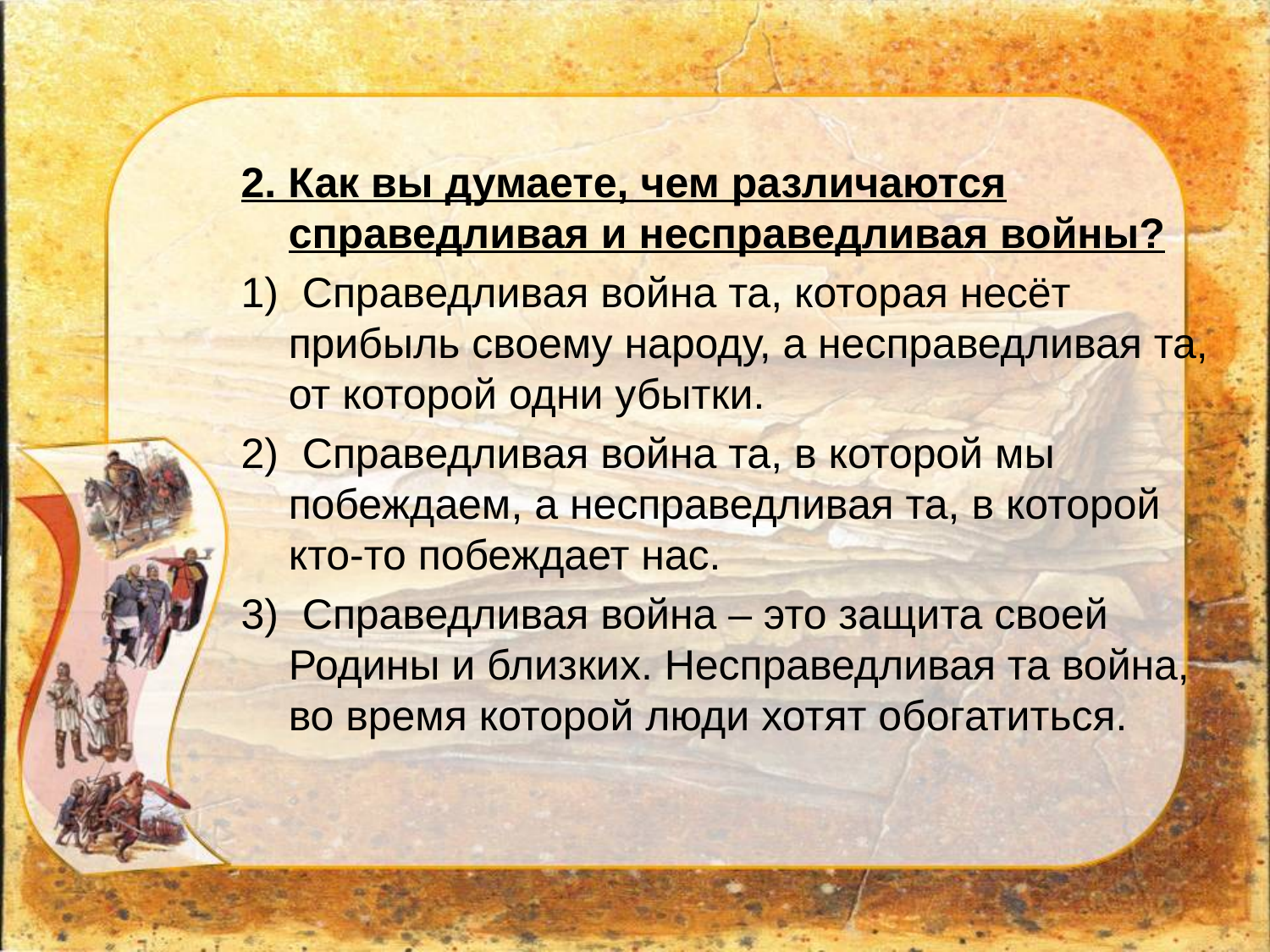

2. Как вы думаете, чем различаются справедливая и несправедливая войны?
1)  Справедливая война та, которая несёт прибыль своему народу, а несправедливая та, от которой одни убытки.
2)  Справедливая война та, в которой мы побеждаем, а несправедливая та, в которой кто-то побеждает нас.
3)  Справедливая война – это защита своей Родины и близких. Несправедливая та война, во время которой люди хотят обогатиться.